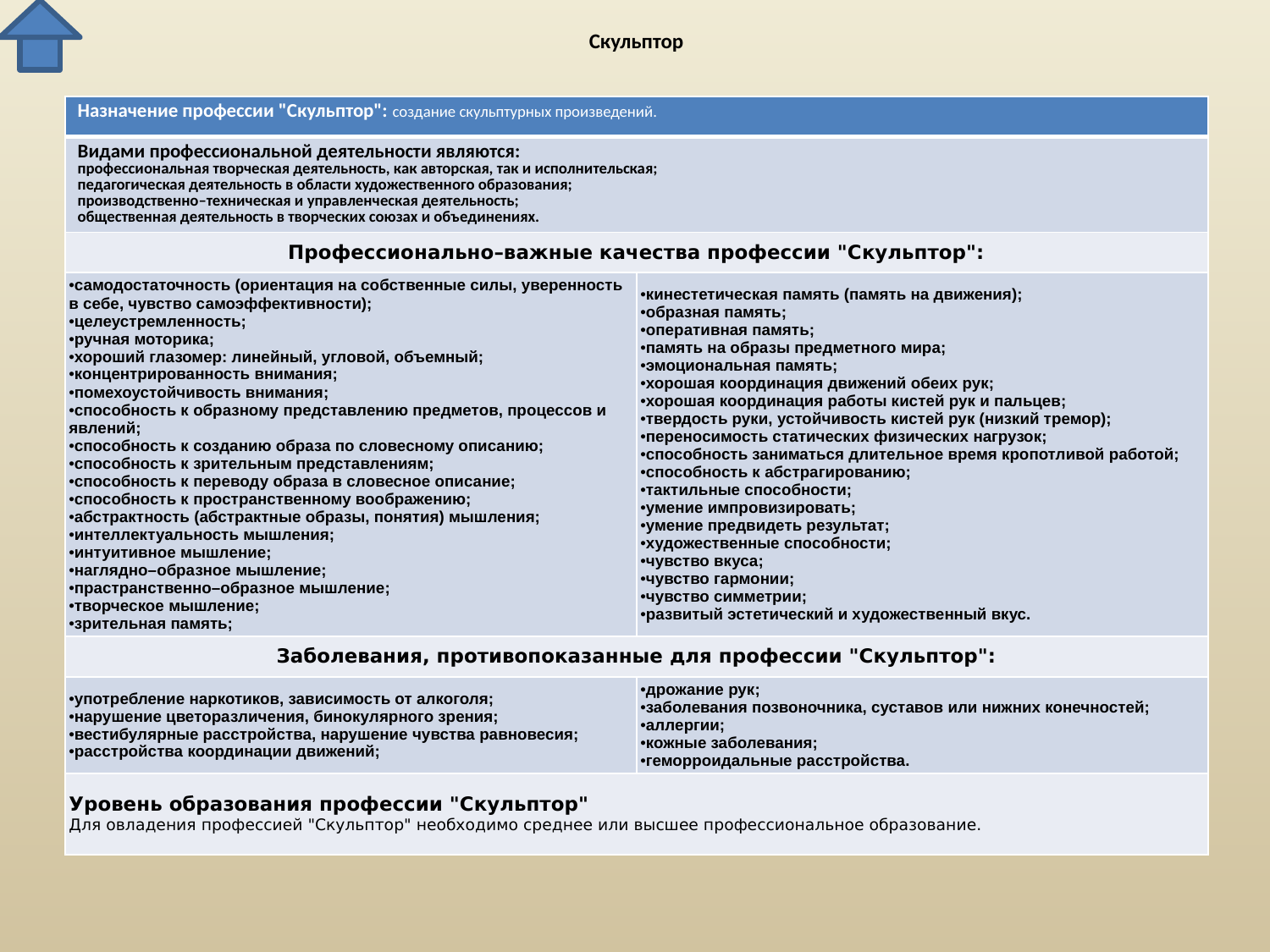

# Скульптор
| Назначение профессии "Скульптор": создание скульптурных произведений. |  |
| --- | --- |
| Видами профессиональной деятельности являются: профессиональная творческая деятельность, как авторская, так и исполнительская; педагогическая деятельность в области художественного образования; производственно–техническая и управленческая деятельность; общественная деятельность в творческих союзах и объединениях. |  |
| Профессионально–важные качества профессии "Скульптор": |  |
| самодостаточность (ориентация на собственные силы, уверенность в себе, чувство самоэффективности); целеустремленность; ручная моторика; хороший глазомер: линейный, угловой, объемный; концентрированность внимания; помехоустойчивость внимания; способность к образному представлению предметов, процессов и явлений; способность к созданию образа по словесному описанию; способность к зрительным представлениям; способность к переводу образа в словесное описание; способность к пространственному воображению; абстрактность (абстрактные образы, понятия) мышления; интеллектуальность мышления; интуитивное мышление; наглядно–образное мышление; прастранственно–образное мышление; творческое мышление; зрительная память; | кинестетическая память (память на движения); образная память; оперативная память; память на образы предметного мира; эмоциональная память; хорошая координация движений обеих рук; хорошая координация работы кистей рук и пальцев; твердость руки, устойчивость кистей рук (низкий тремор); переносимость статических физических нагрузок; способность заниматься длительное время кропотливой работой; способность к абстрагированию; тактильные способности; умение импровизировать; умение предвидеть результат; художественные способности; чувство вкуса; чувство гармонии; чувство симметрии; развитый эстетический и художественный вкус. |
| Заболевания, противопоказанные для профессии "Скульптор": |  |
| употребление наркотиков, зависимость от алкоголя; нарушение цветоразличения, бинокулярного зрения; вестибулярные расстройства, нарушение чувства равновесия; расстройства координации движений; | дрожание рук; заболевания позвоночника, суставов или нижних конечностей; аллергии; кожные заболевания; геморроидальные расстройства. |
| Уровень образования профессии "Скульптор" Для овладения профессией "Скульптор" необходимо среднее или высшее профессиональное образование. |  |